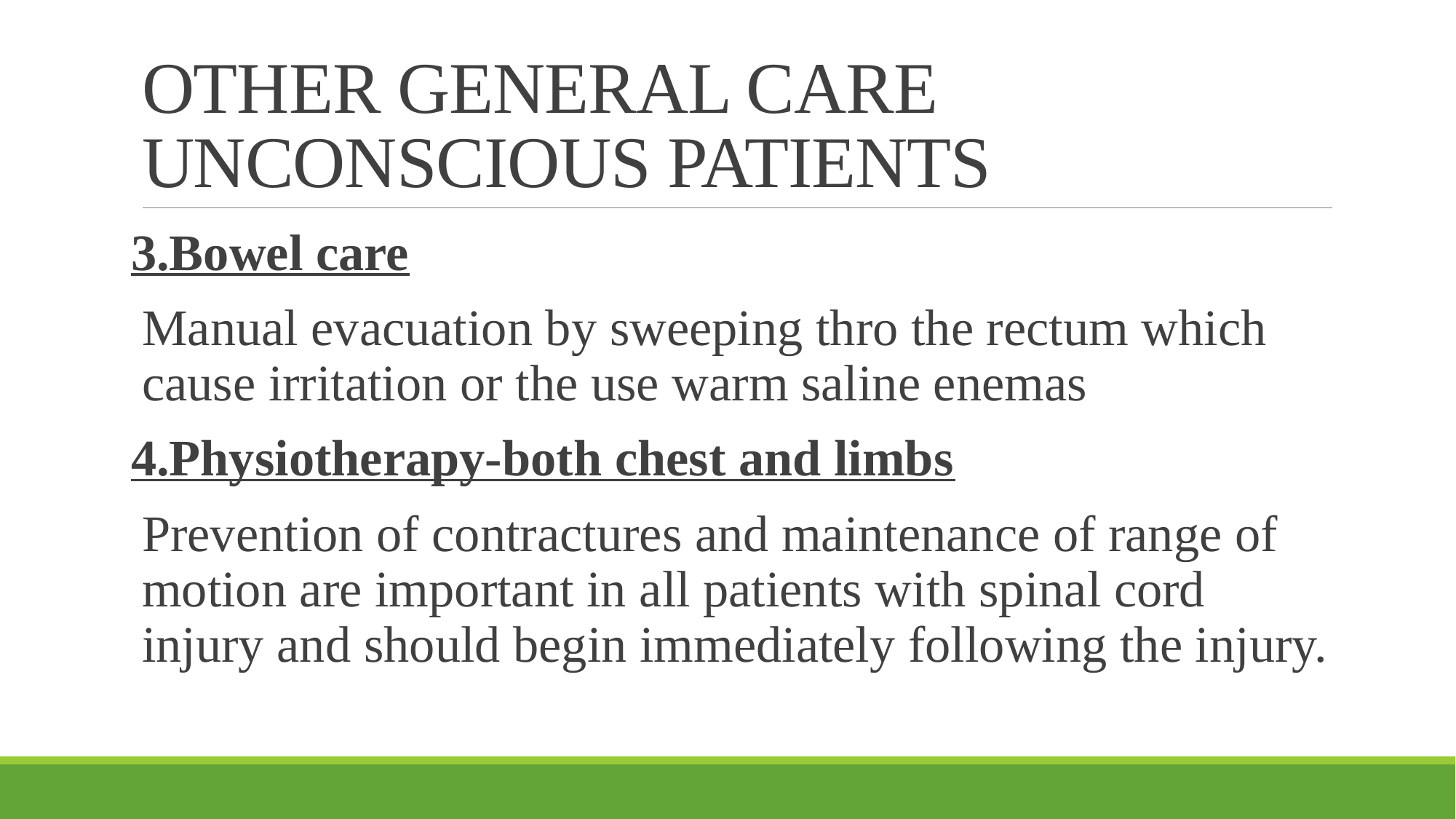

# OTHER GENERAL CARE UNCONSCIOUS PATIENTS
3.Bowel care
Manual evacuation by sweeping thro the rectum which cause irritation or the use warm saline enemas
4.Physiotherapy-both chest and limbs
Prevention of contractures and maintenance of range of motion are important in all patients with spinal cord injury and should begin immediately following the injury.